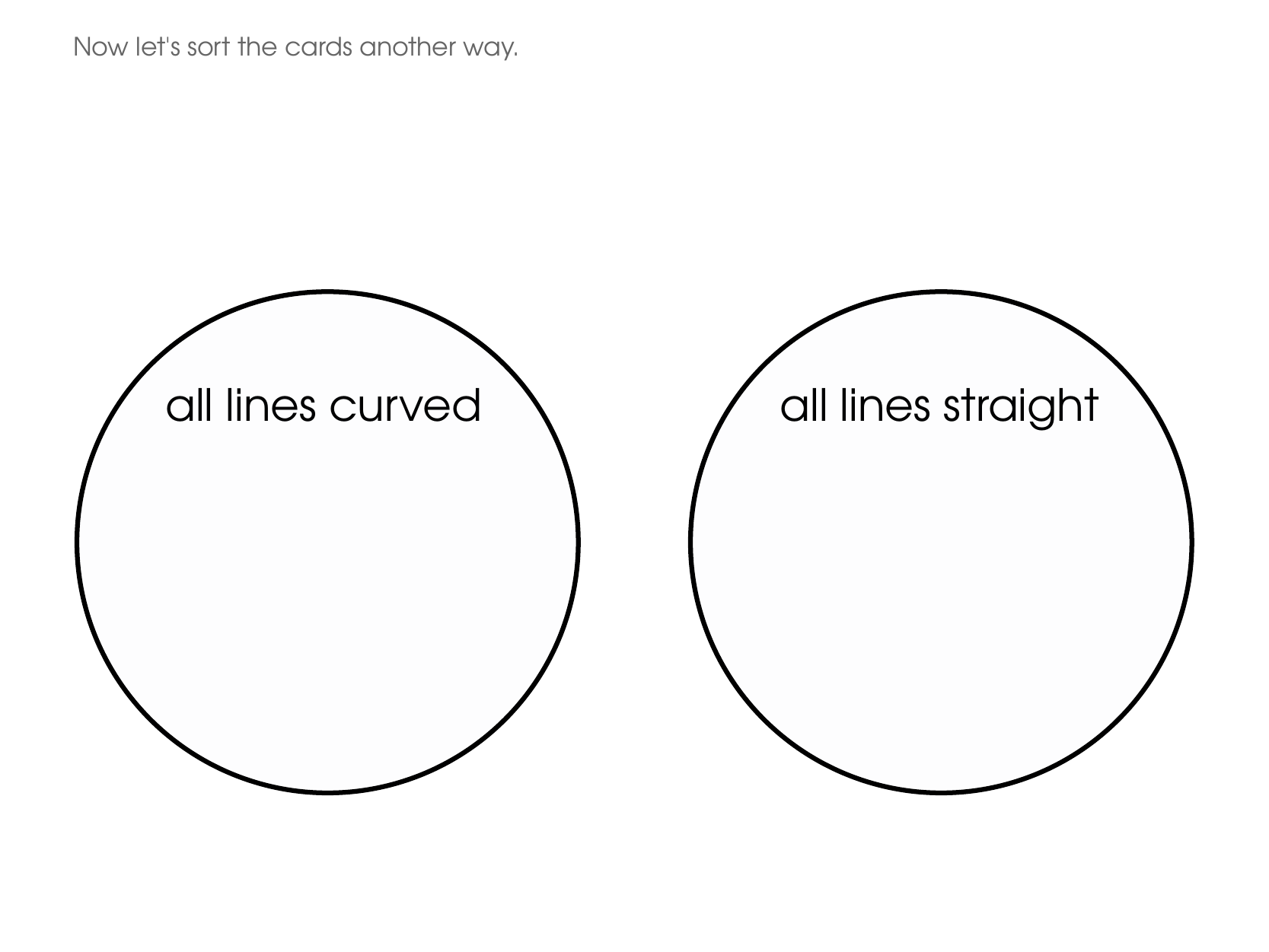

Now let's sort the cards another way.

all lines curved

all lines straight